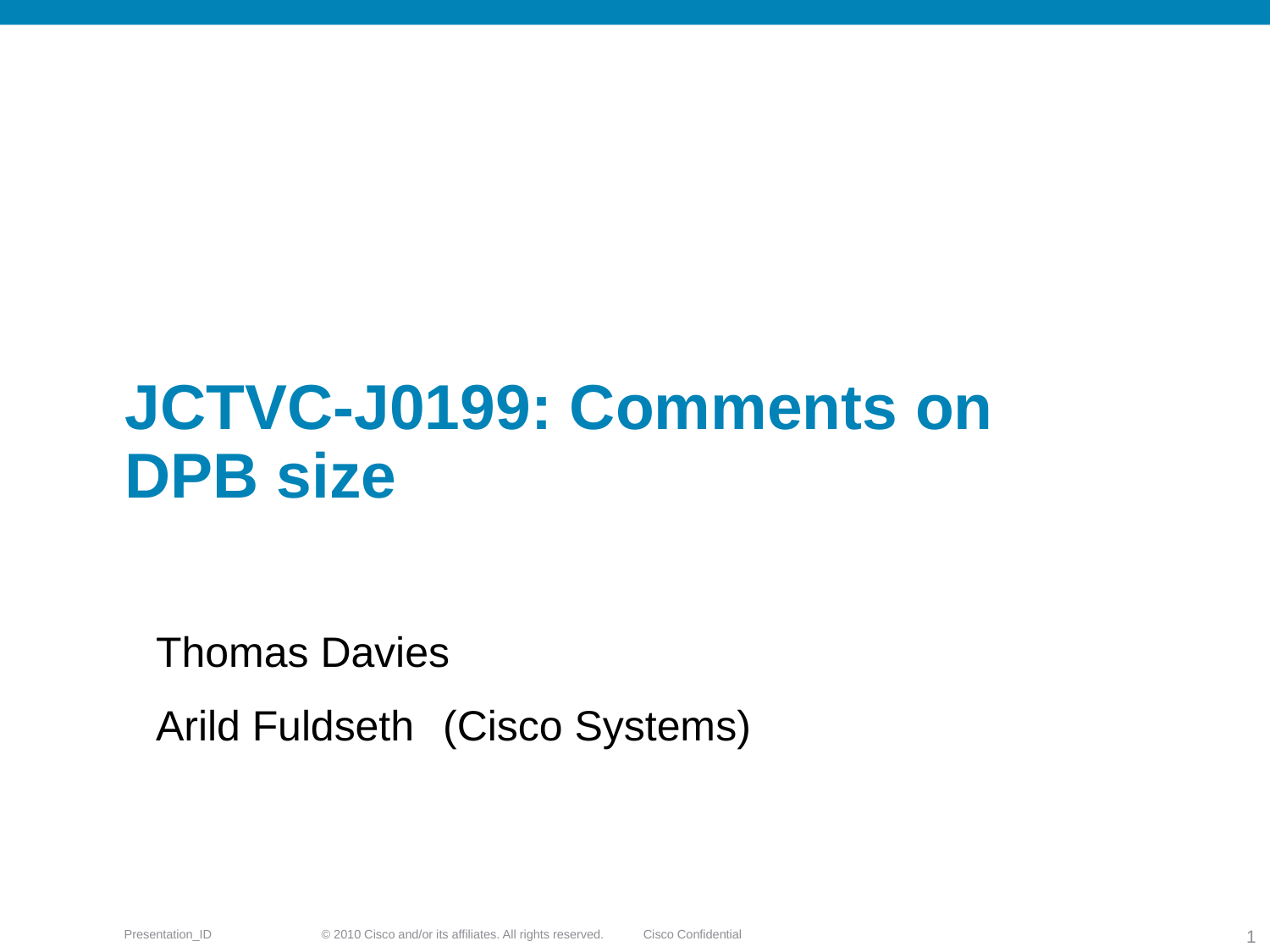

# JCTVC-J0199: Comments on DPB size
Thomas Davies
Arild Fuldseth	(Cisco Systems)